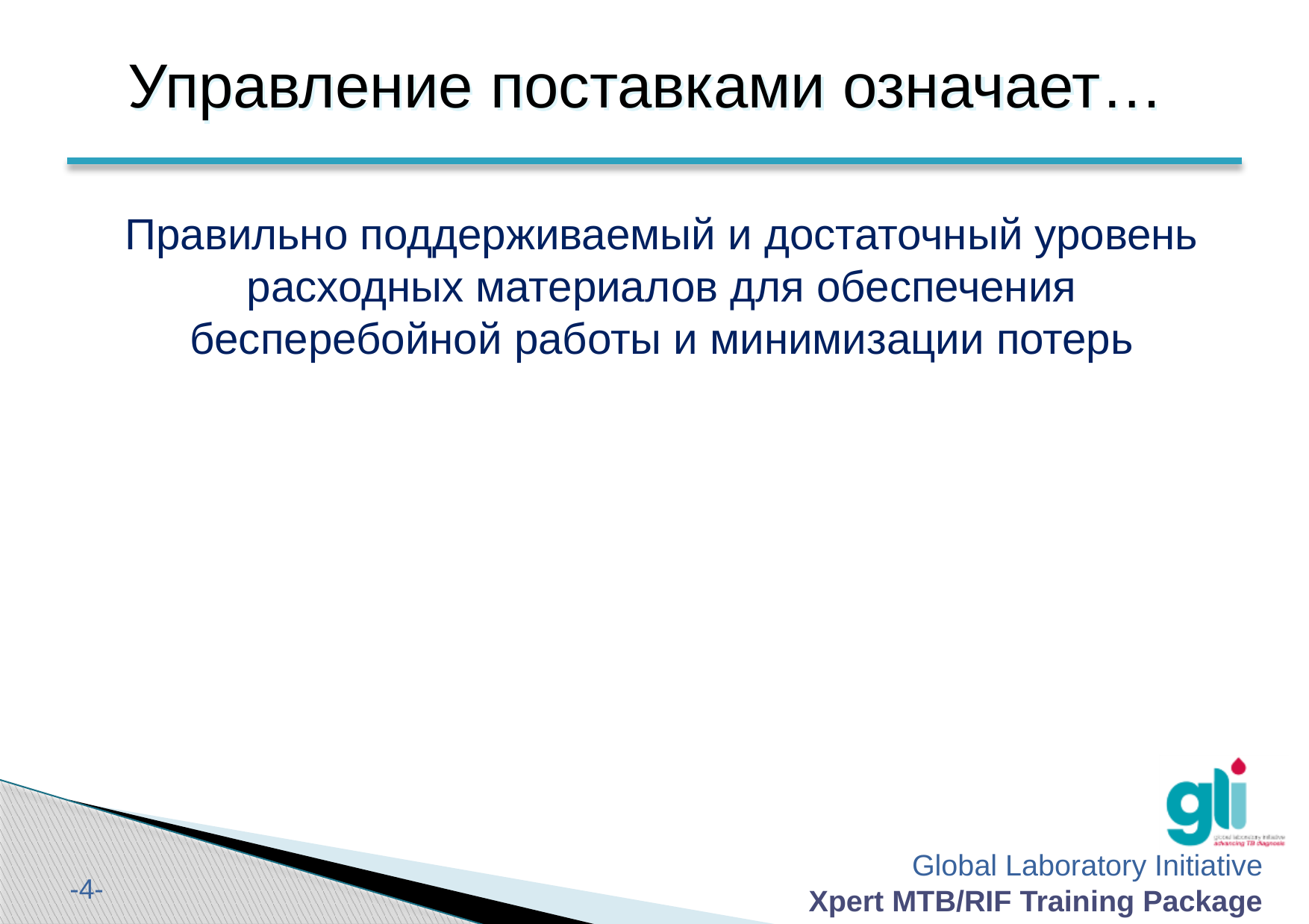

Управление поставками означает…
#
Правильно поддерживаемый и достаточный уровень расходных материалов для обеспечения бесперебойной работы и минимизации потерь